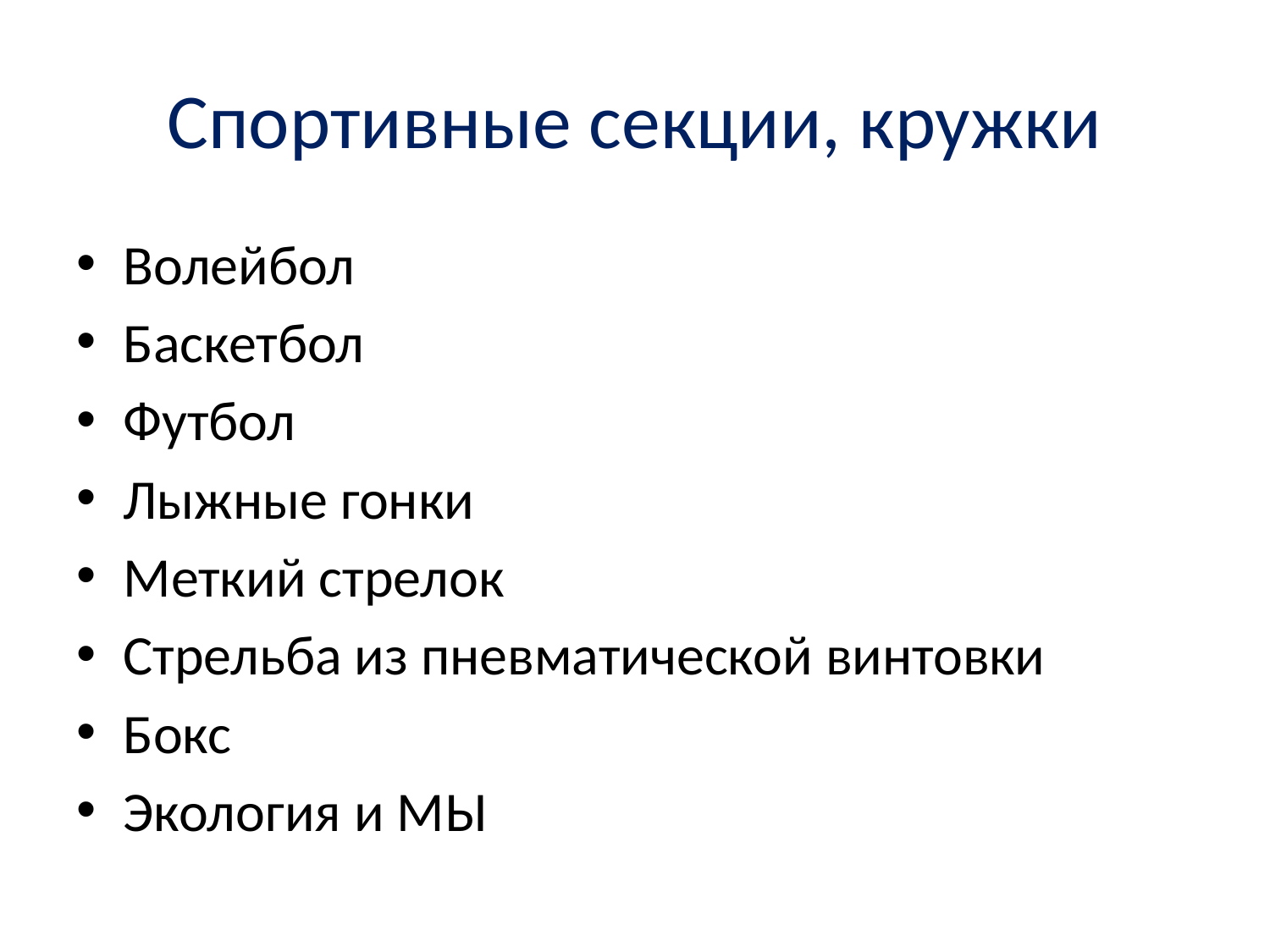

# Спортивные секции, кружки
Волейбол
Баскетбол
Футбол
Лыжные гонки
Меткий стрелок
Стрельба из пневматической винтовки
Бокс
Экология и МЫ